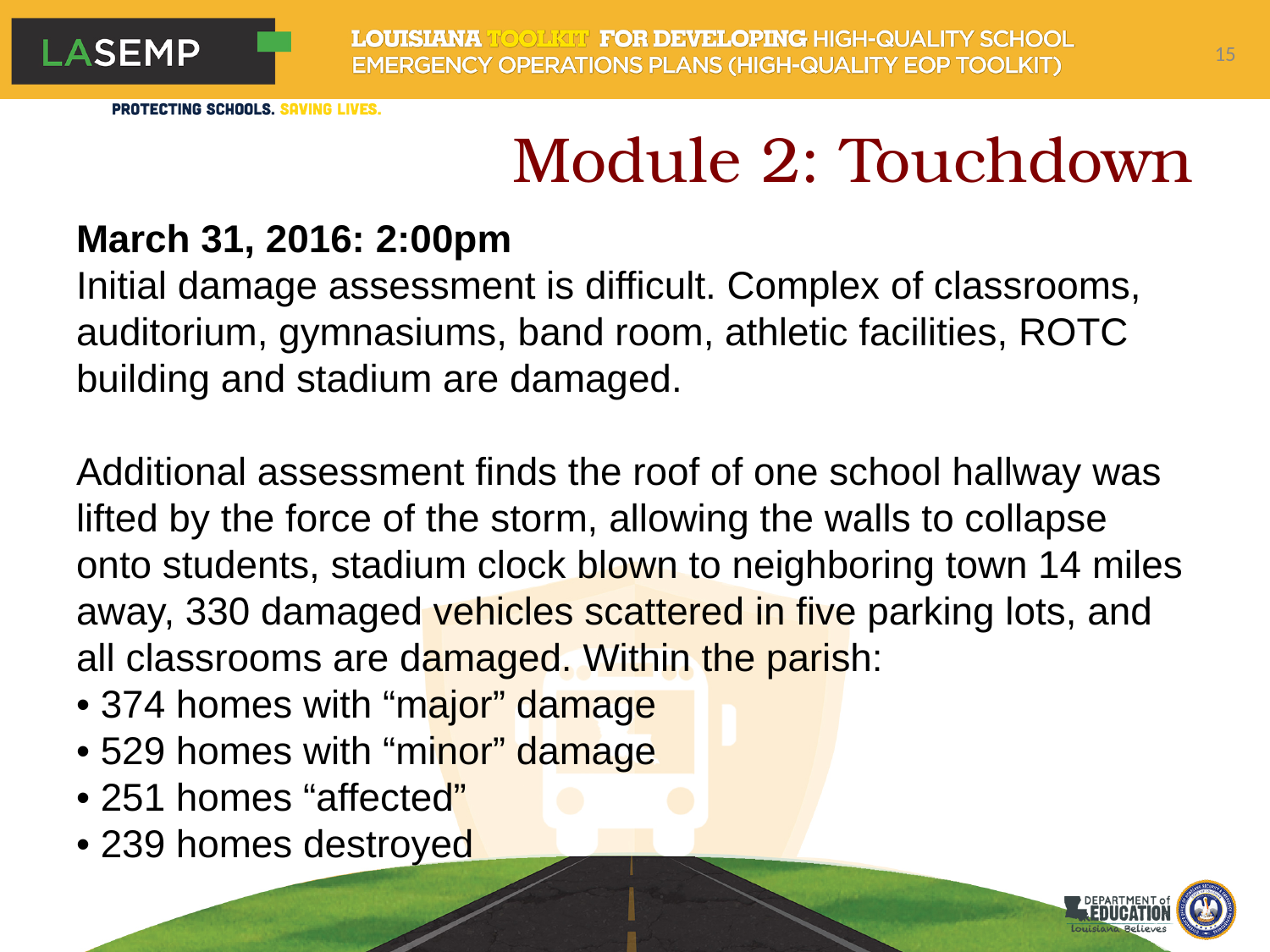

15
# Module 2: Touchdown
March 31, 2016: 2:00pm
Initial damage assessment is difficult. Complex of classrooms, auditorium, gymnasiums, band room, athletic facilities, ROTC building and stadium are damaged.

Additional assessment finds the roof of one school hallway was lifted by the force of the storm, allowing the walls to collapse onto students, stadium clock blown to neighboring town 14 miles away, 330 damaged vehicles scattered in five parking lots, and all classrooms are damaged. Within the parish:
• 374 homes with “major” damage
• 529 homes with “minor” damage
• 251 homes “affected”
• 239 homes destroyed